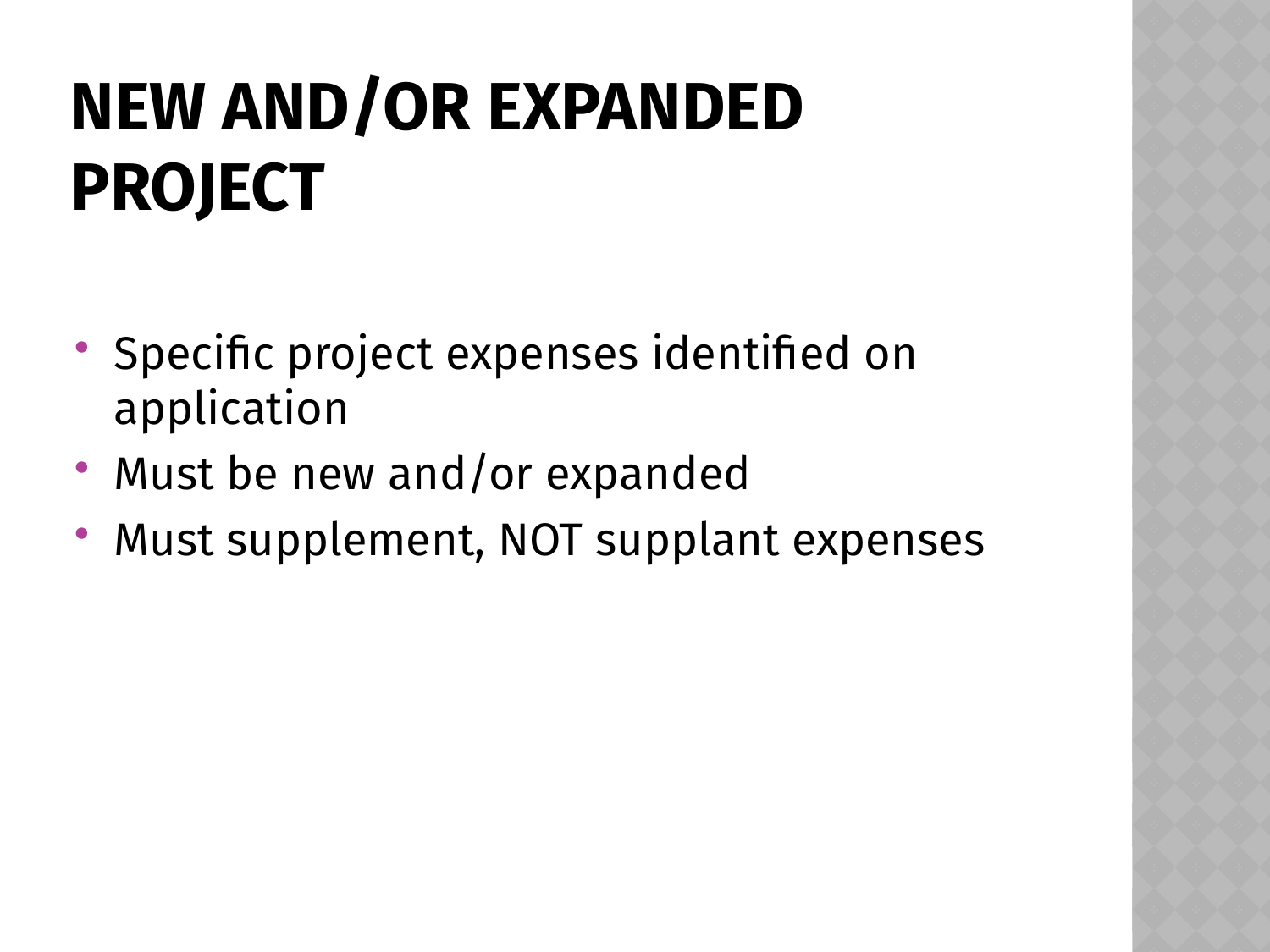

# New and/or Expanded project
Specific project expenses identified on application
Must be new and/or expanded
Must supplement, NOT supplant expenses